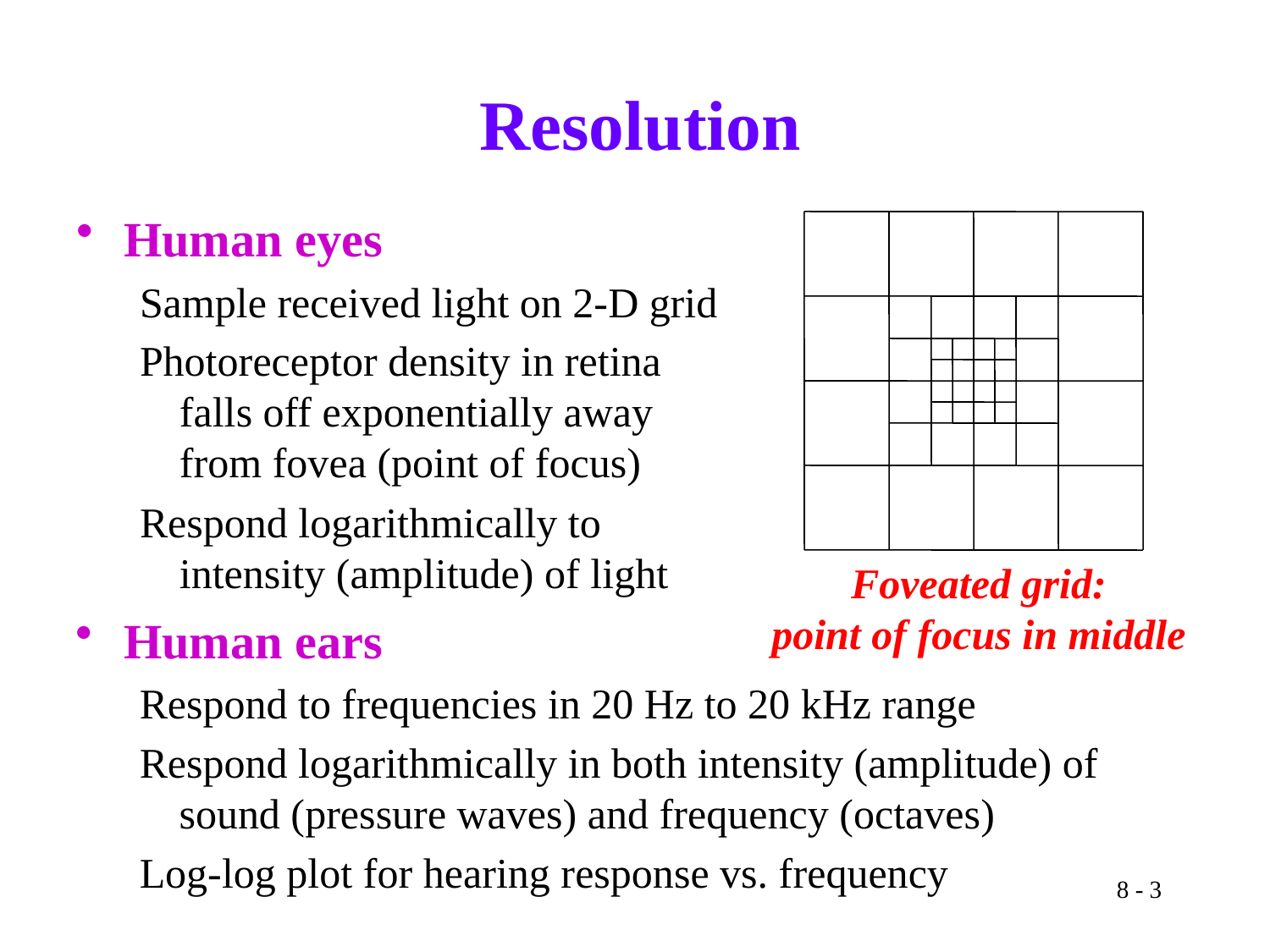

# Resolution
Human eyes
Sample received light on 2-D grid
Photoreceptor density in retina
falls off exponentially away
from fovea (point of focus)
Respond logarithmically to
intensity (amplitude) of light

Foveated grid:
point of focus in middle
Human ears
Respond to frequencies in 20 Hz to 20 kHz range
Respond logarithmically in both intensity (amplitude) of sound (pressure waves) and frequency (octaves)
Log-log plot for hearing response vs. frequency
8 - 3